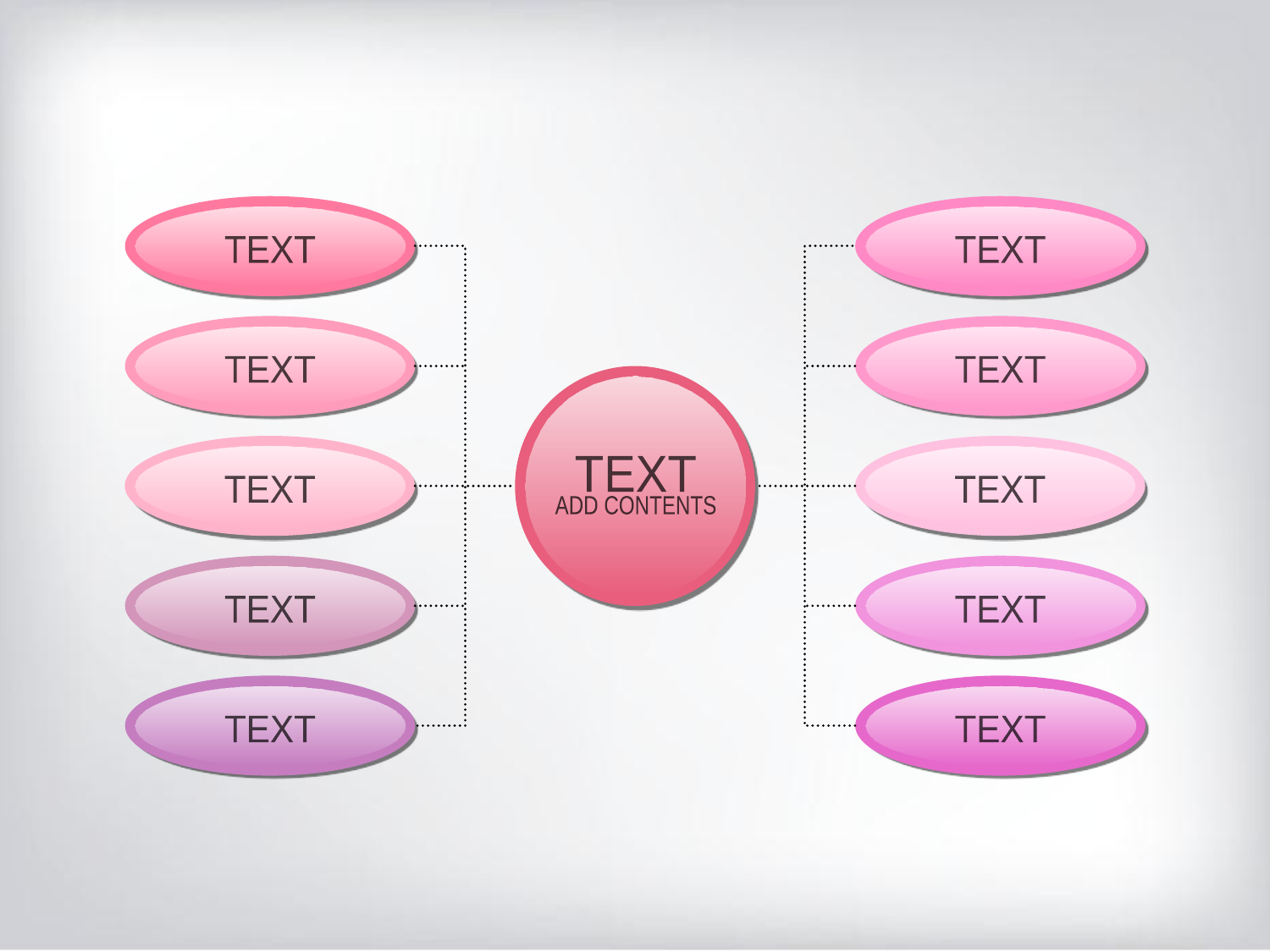

TEXT
TEXT

TEXT
TEXT

TEXT
ADD CONTENTS
TEXT
TEXT

TEXT
TEXT

TEXT
TEXT